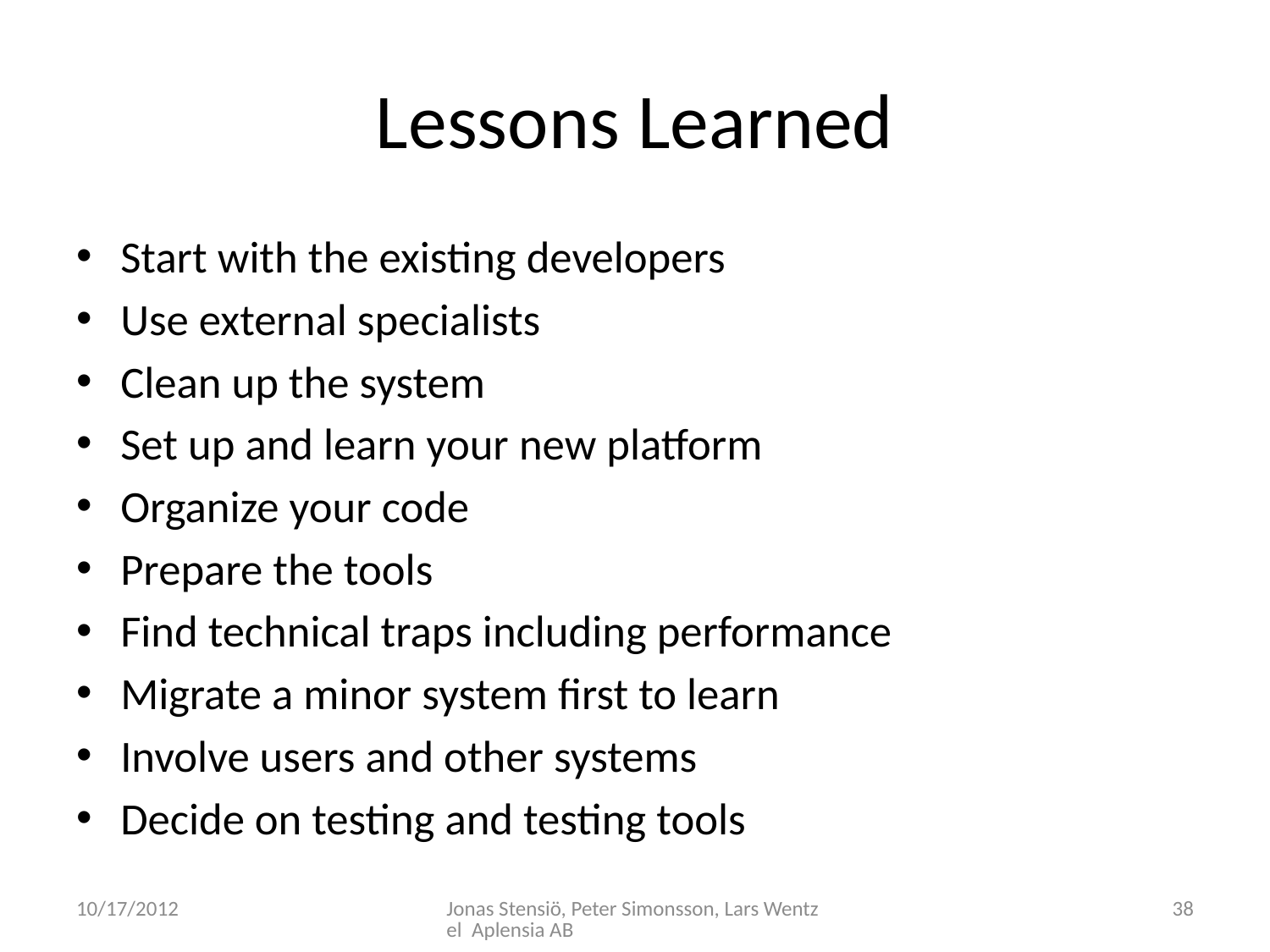

# Lessons Learned
Start with the existing developers
Use external specialists
Clean up the system
Set up and learn your new platform
Organize your code
Prepare the tools
Find technical traps including performance
Migrate a minor system first to learn
Involve users and other systems
Decide on testing and testing tools
10/17/2012
Jonas Stensiö, Peter Simonsson, Lars Wentzel  Aplensia AB
38